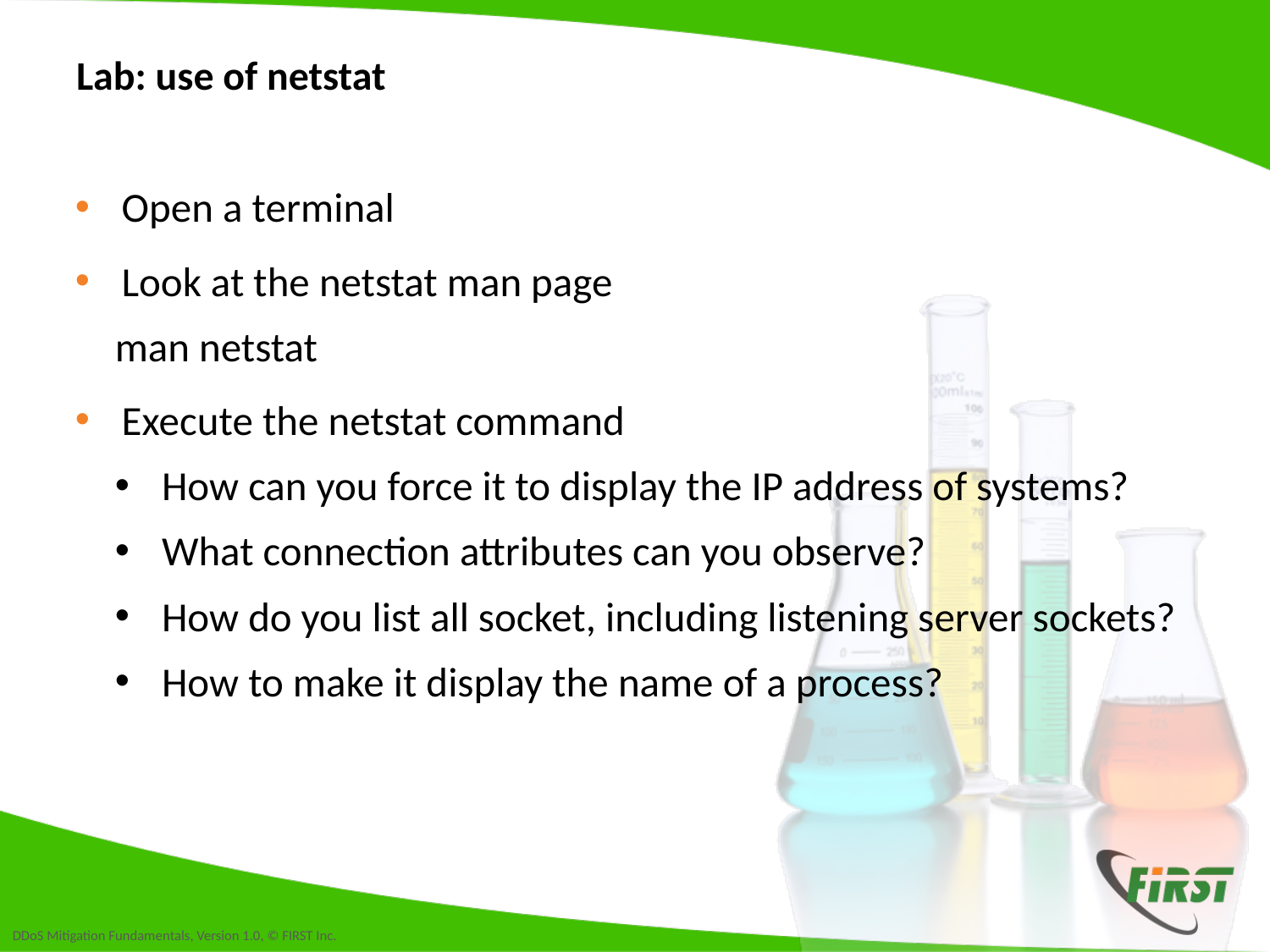

# Lab: use of netstat
Open a terminal
Look at the netstat man page
man netstat
Execute the netstat command
How can you force it to display the IP address of systems?
What connection attributes can you observe?
How do you list all socket, including listening server sockets?
How to make it display the name of a process?